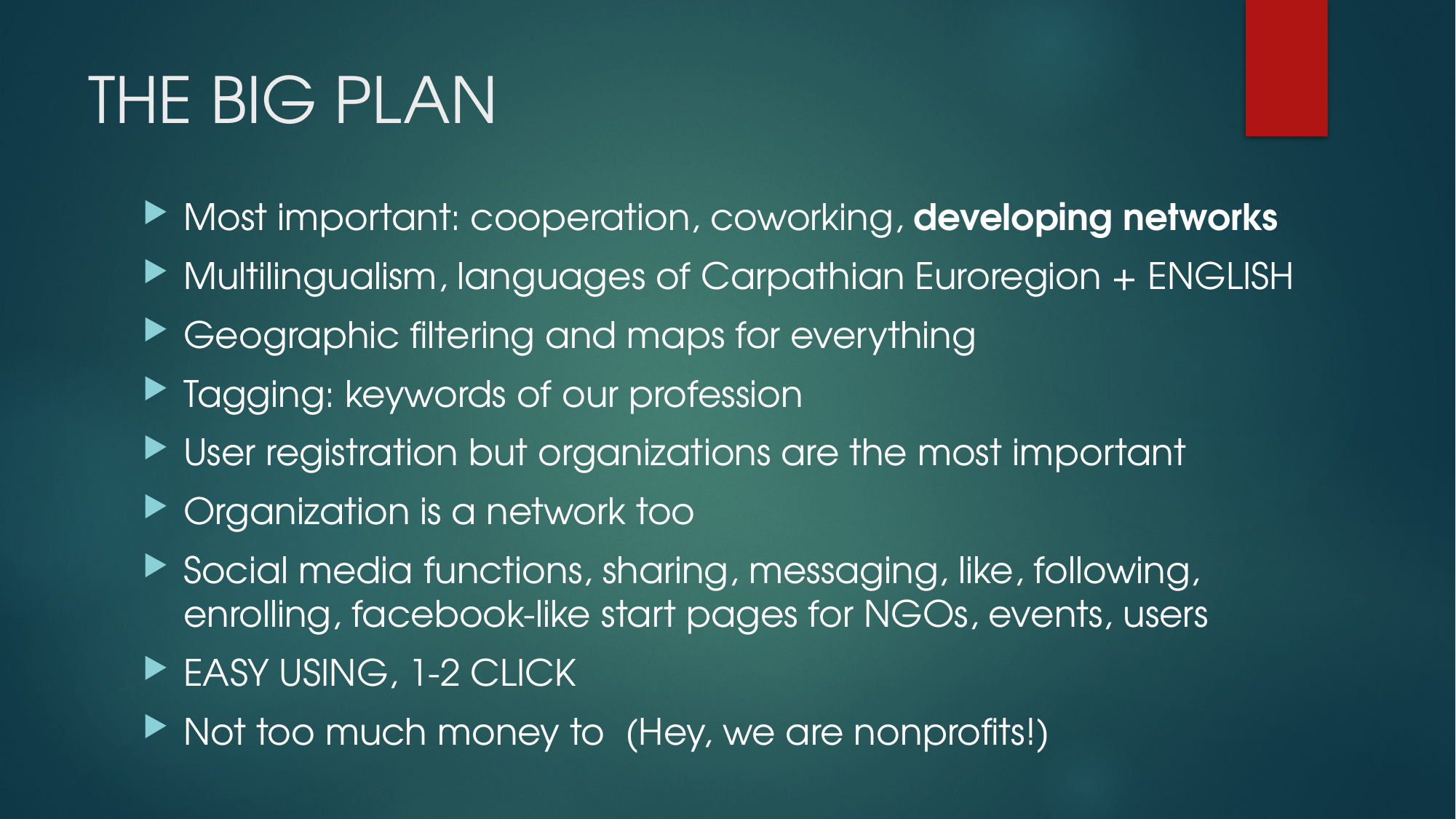

# THE BIG PLAN
Most important: cooperation, coworking, developing networks
Multilingualism, languages of Carpathian Euroregion + ENGLISH
Geographic filtering and maps for everything
Tagging: keywords of our profession
User registration but organizations are the most important
Organization is a network too
Social media functions, sharing, messaging, like, following, enrolling, facebook-like start pages for NGOs, events, users
EASY USING, 1-2 CLICK
Not too much money to  (Hey, we are nonprofits!)